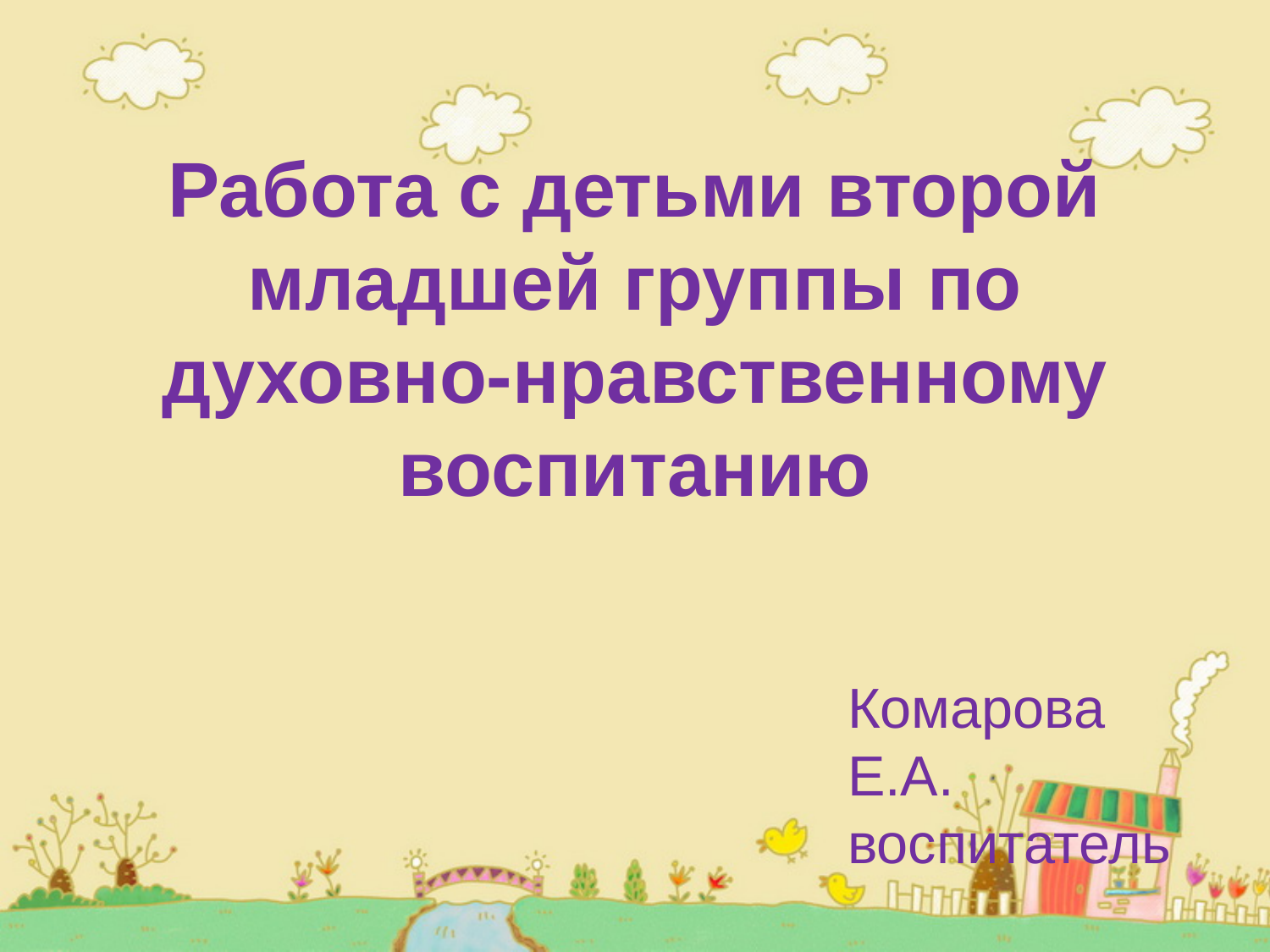

# Работа с детьми второй младшей группы по духовно-нравственному воспитанию
Комарова Е.А.
воспитатель